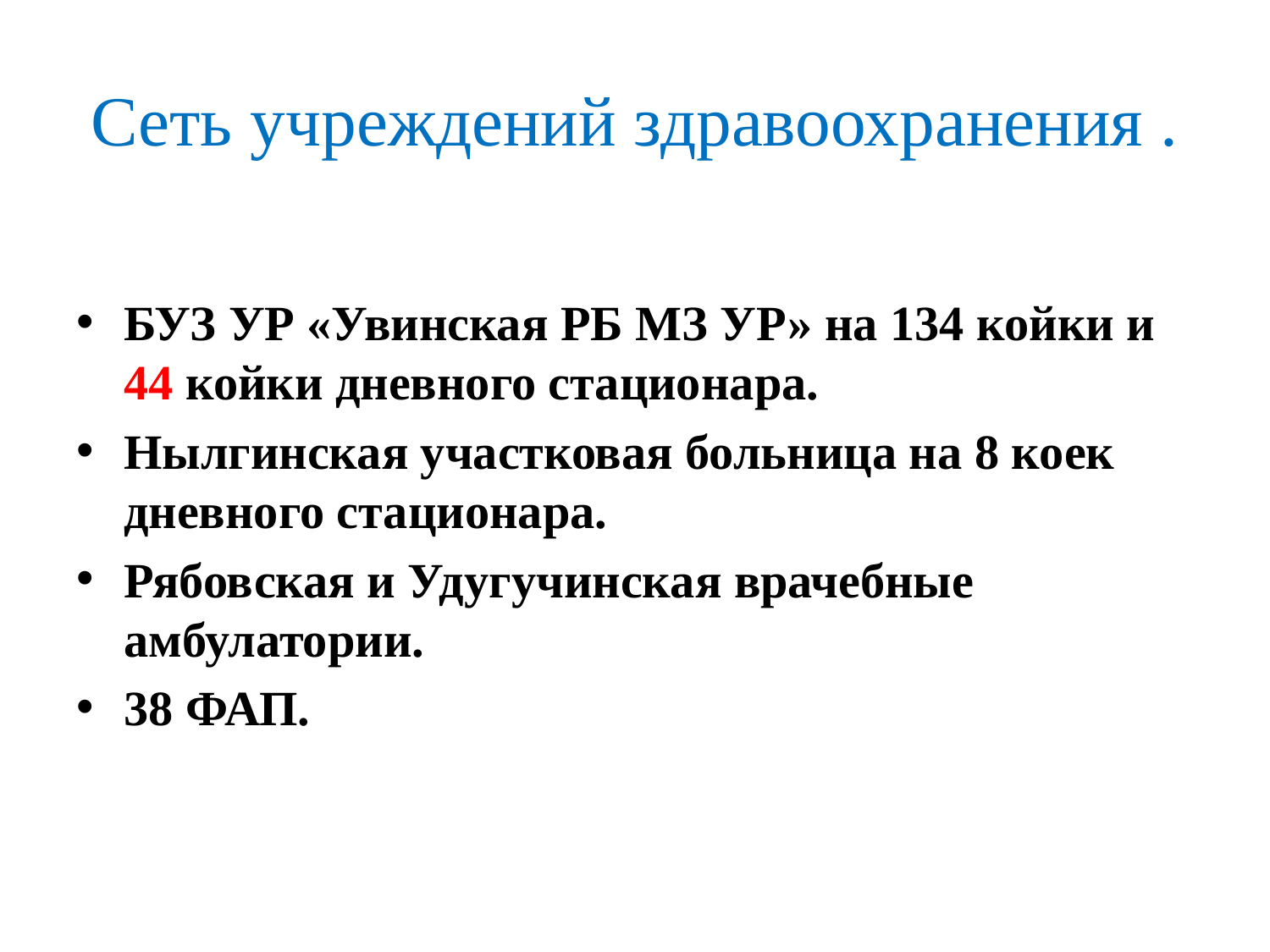

# Сеть учреждений здравоохранения .

БУЗ УР «Увинская РБ МЗ УР» на 134 койки и 44 койки дневного стационара.
Нылгинская участковая больница на 8 коек дневного стационара.
Рябовская и Удугучинская врачебные амбулатории.
38 ФАП.